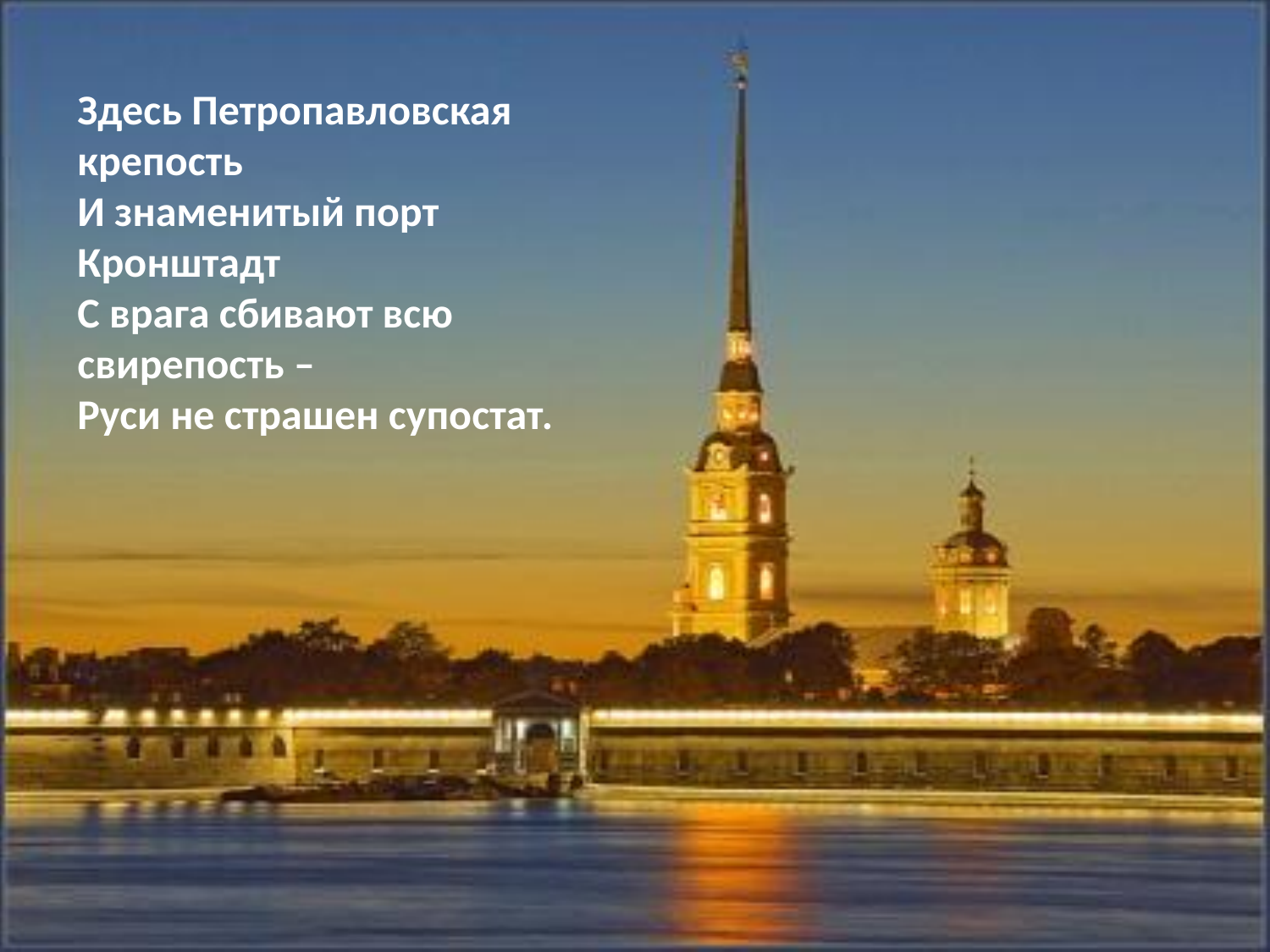

Здесь Петропавловская крепость
И знаменитый порт Кронштадт
С врага сбивают всю свирепость –
Руси не страшен супостат.